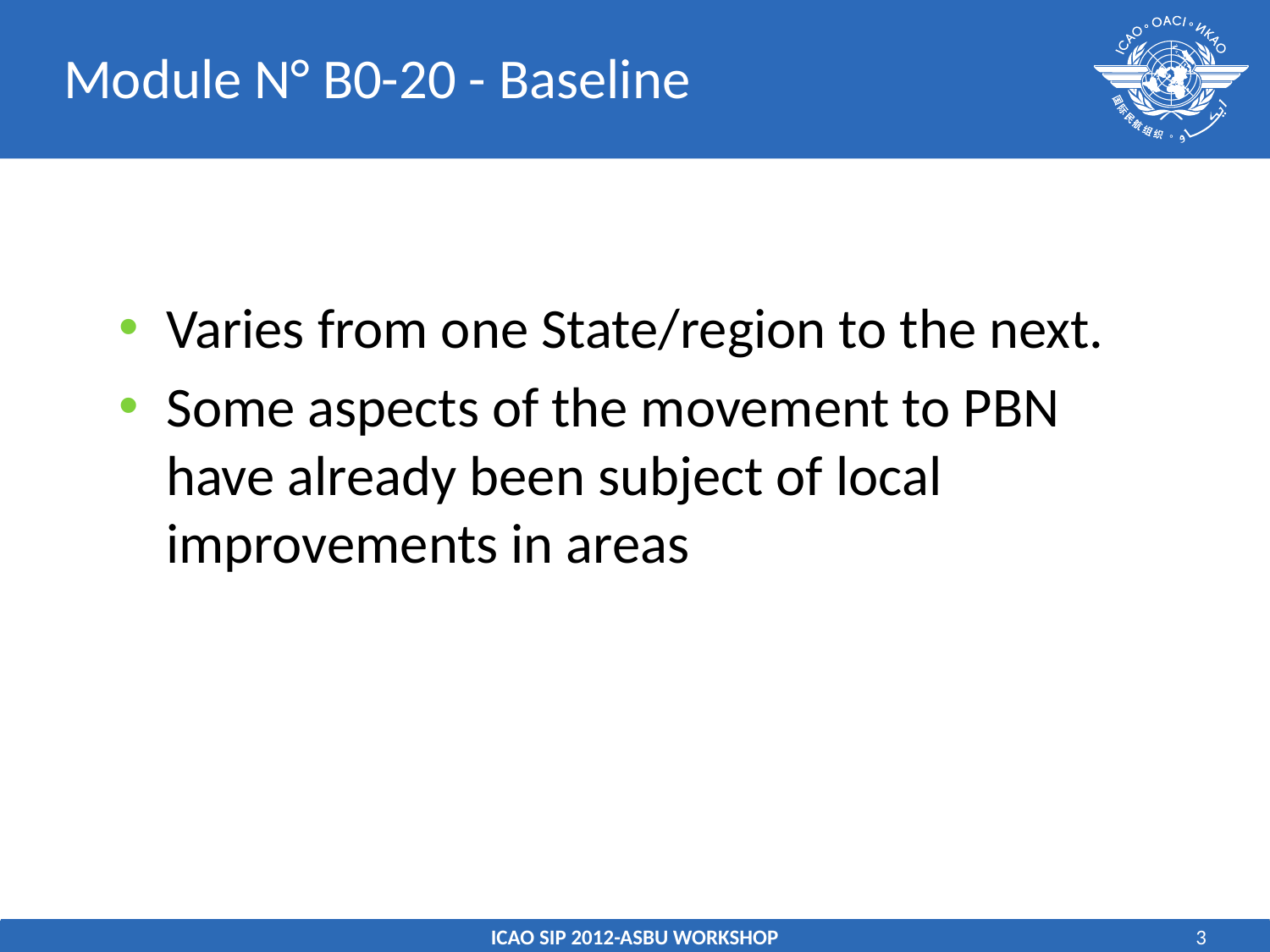

# Module N° B0-20 - Baseline
Varies from one State/region to the next.
Some aspects of the movement to PBN have already been subject of local improvements in areas

ICAO SIP 2012-ASBU WORKSHOP
3